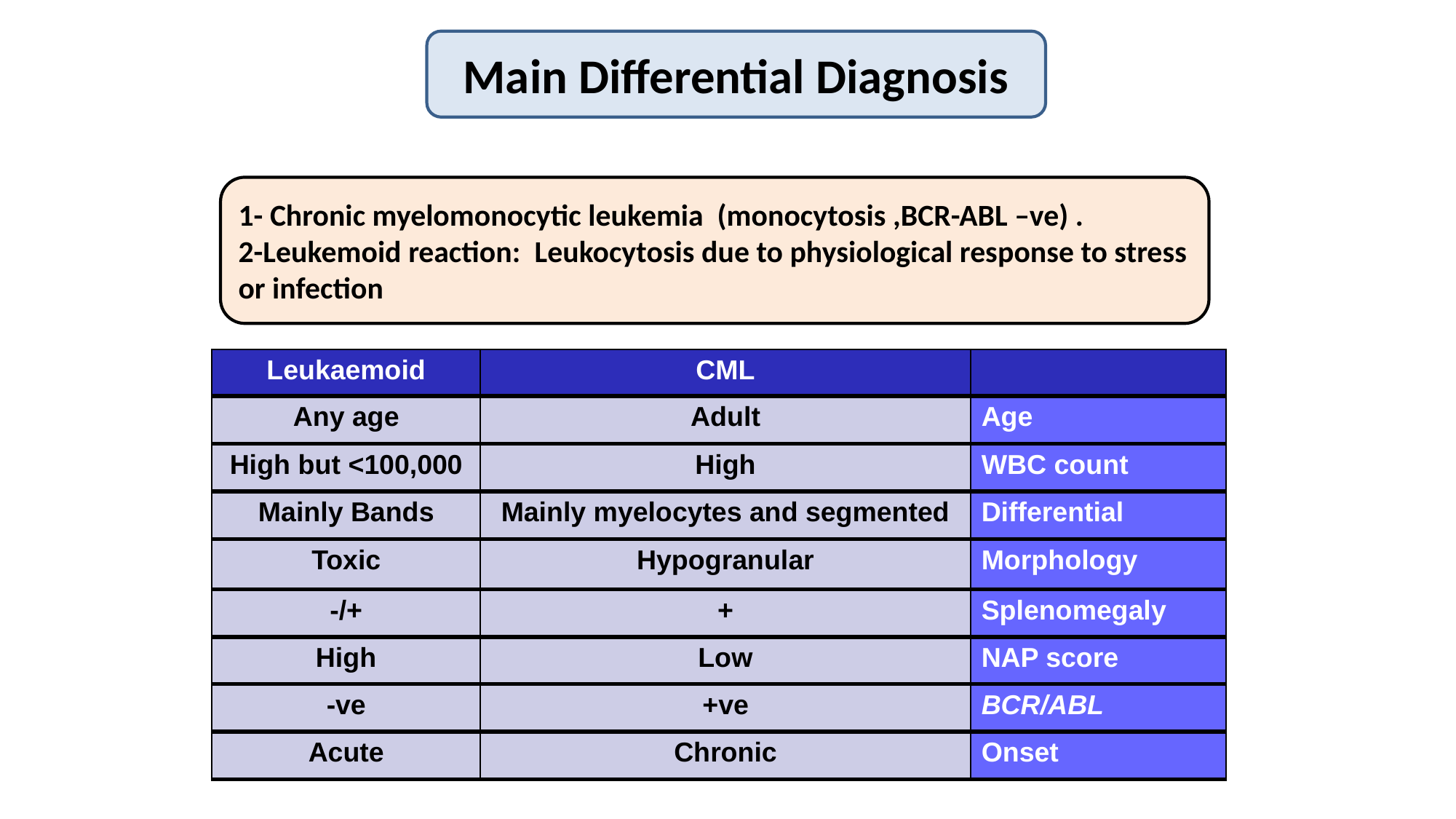

Main Differential Diagnosis
1- Chronic myelomonocytic leukemia  (monocytosis ,BCR-ABL –ve) .
2-Leukemoid reaction:  Leukocytosis due to physiological response to stress or infection
| Leukaemoid | CML |  |
| --- | --- | --- |
| Any age | Adult | Age |
| High but <100,000 | High | WBC count |
| Mainly Bands | Mainly myelocytes and segmented | Differential |
| Toxic | Hypogranular | Morphology |
| -/+ | + | Splenomegaly |
| High | Low | NAP score |
| -ve | +ve | BCR/ABL |
| Acute | Chronic | Onset |